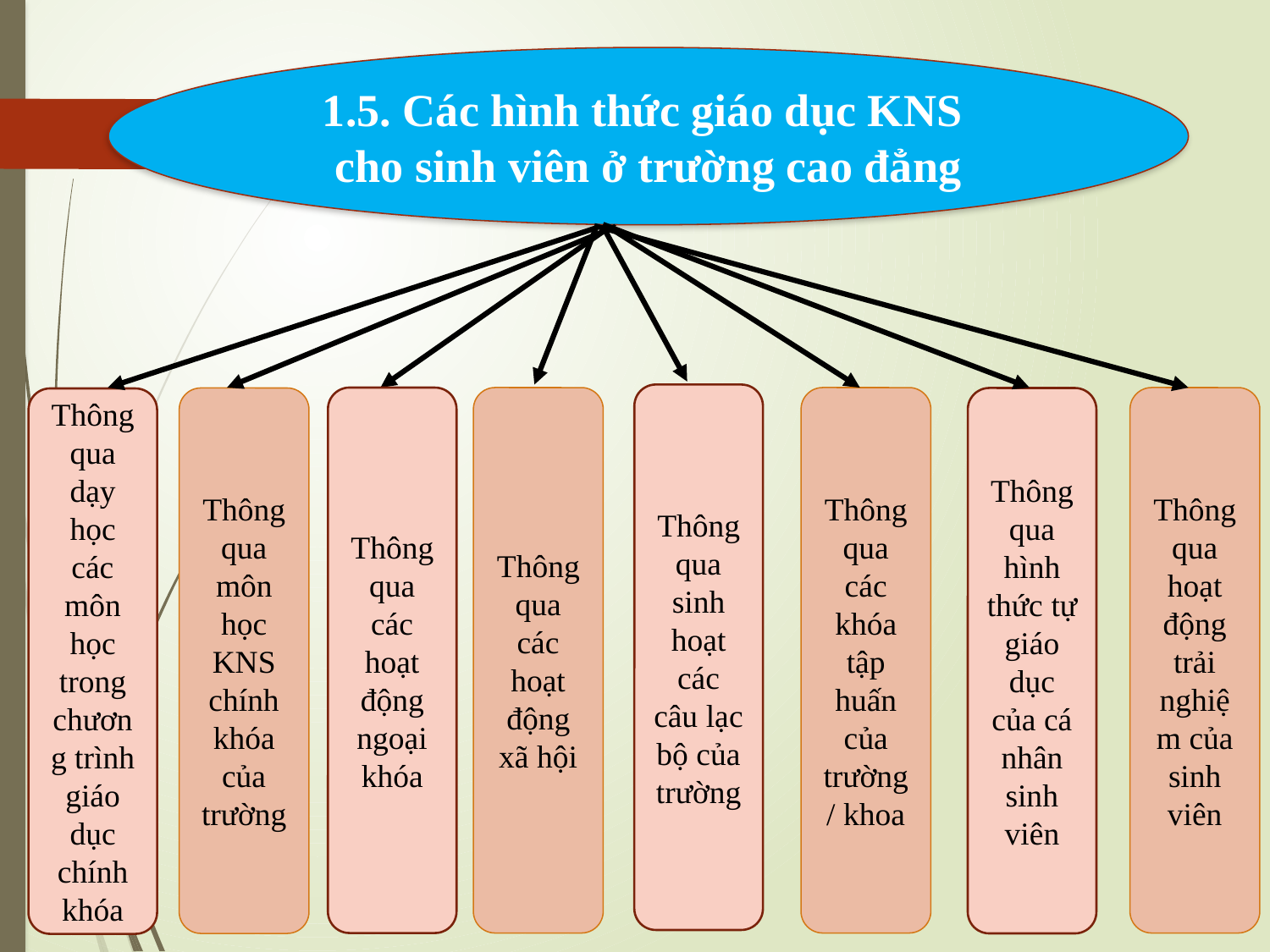

1.5. Các hình thức giáo dục KNS
cho sinh viên ở trường cao đẳng

Thông qua sinh hoạt các câu lạc bộ của trường
Thông qua các hoạt động ngoại khóa
Thông qua các hoạt động xã hội
Thông qua các khóa tập huấn của trường/ khoa
Thông qua hoạt động trải nghiệm của sinh viên
Thông qua hình thức tự giáo dục của cá nhân sinh viên
Thông qua môn học KNS chính khóa của trường
Thông qua dạy học các môn học trong chương trình giáo dục chính khóa